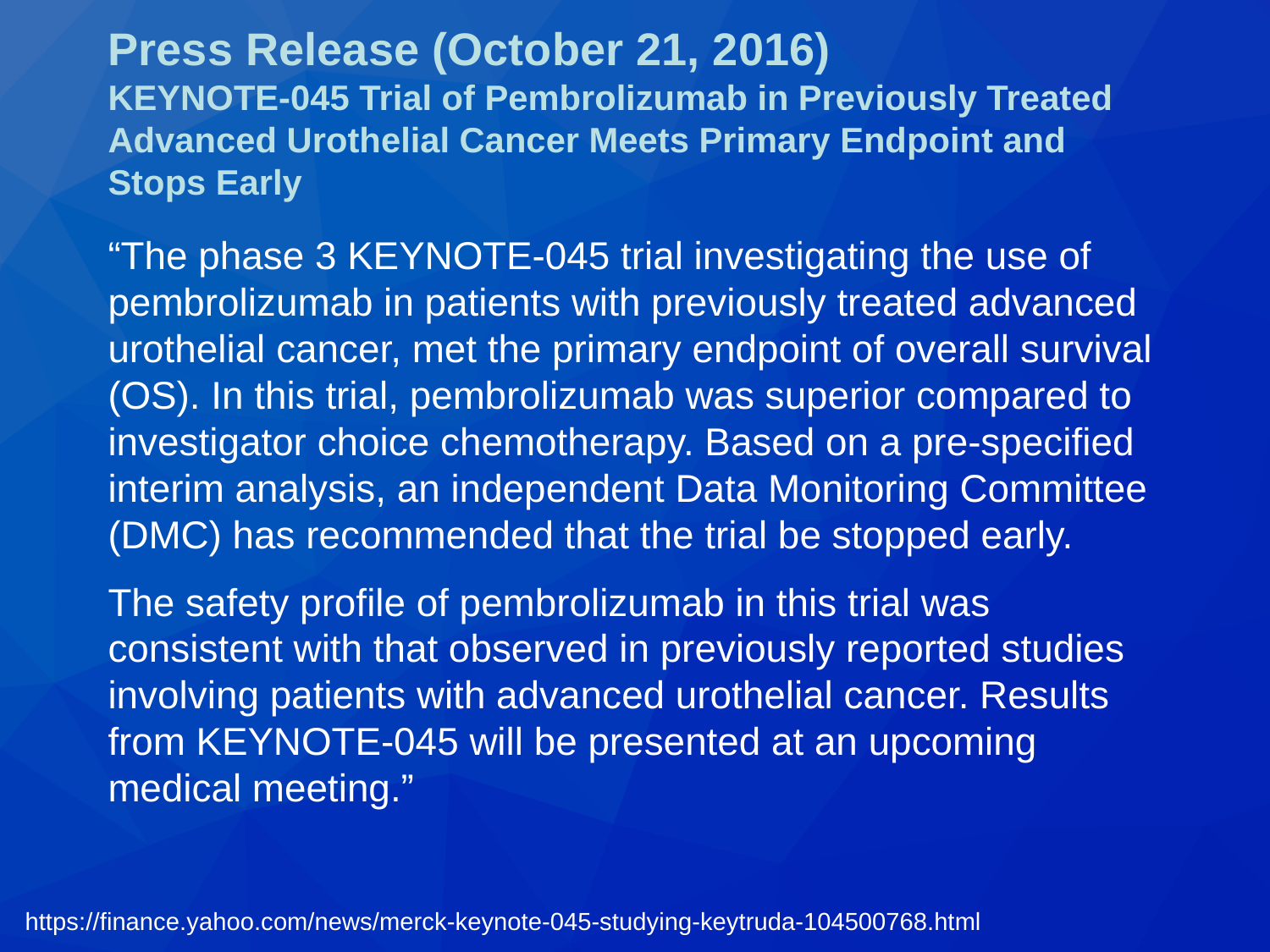

# Press Release (October 21, 2016) KEYNOTE-045 Trial of Pembrolizumab in Previously Treated Advanced Urothelial Cancer Meets Primary Endpoint and Stops Early
“The phase 3 KEYNOTE-045 trial investigating the use of pembrolizumab in patients with previously treated advanced urothelial cancer, met the primary endpoint of overall survival (OS). In this trial, pembrolizumab was superior compared to investigator choice chemotherapy. Based on a pre-specified interim analysis, an independent Data Monitoring Committee (DMC) has recommended that the trial be stopped early.
The safety profile of pembrolizumab in this trial was consistent with that observed in previously reported studies involving patients with advanced urothelial cancer. Results from KEYNOTE-045 will be presented at an upcoming medical meeting.”
https://finance.yahoo.com/news/merck-keynote-045-studying-keytruda-104500768.html